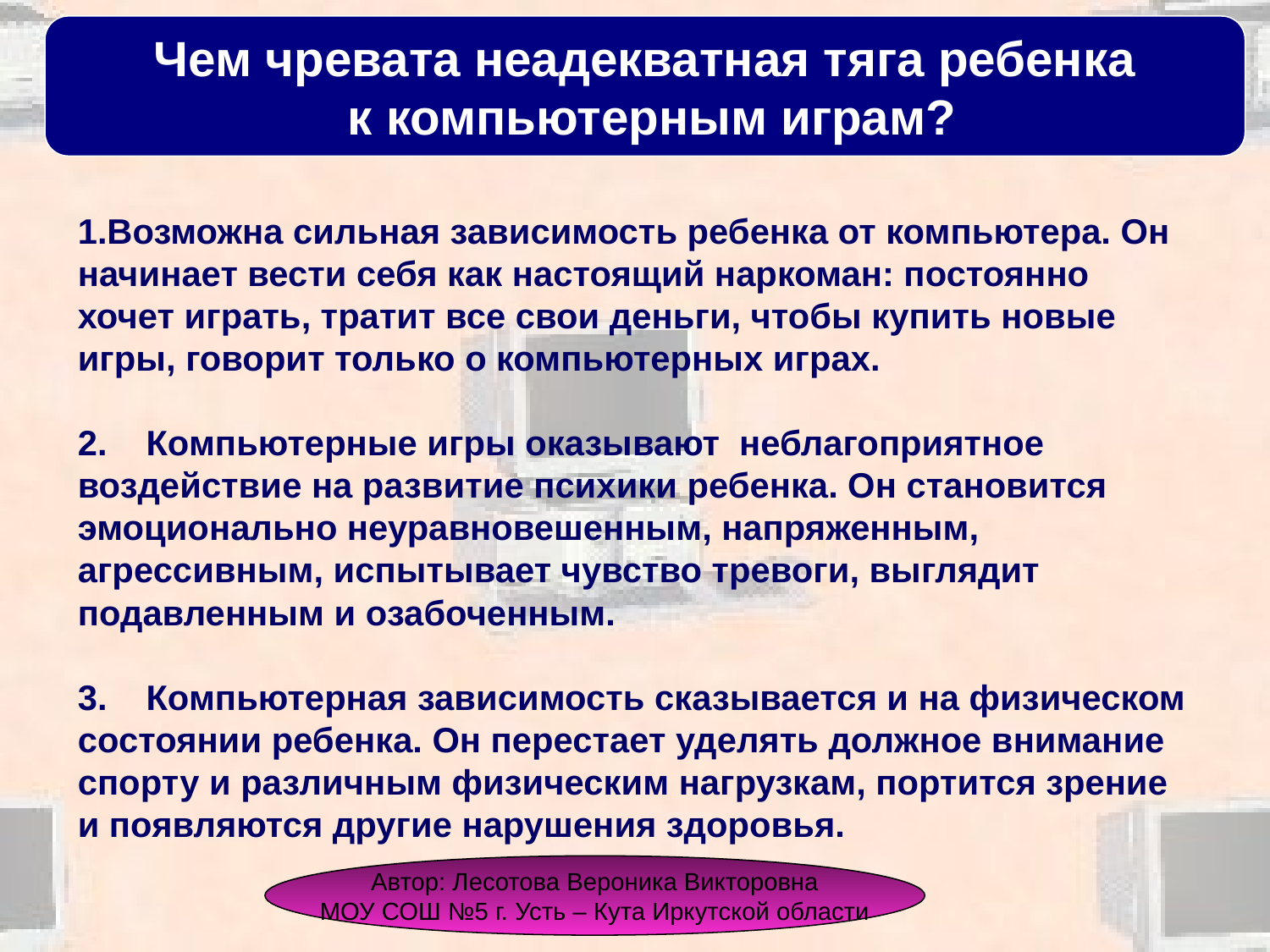

Чем чревата неадекватная тяга ребенка
 к компьютерным играм?

Возможна сильная зависимость ребенка от компьютера. Он начинает вести себя как настоящий наркоман: постоянно хочет играть, тратит все свои деньги, чтобы купить новые игры, говорит только о компьютерных играх.

2.    Компьютерные игры оказывают  неблагоприятное воздействие на развитие психики ребенка. Он становится эмоционально неуравновешенным, напряженным, агрессивным, испытывает чувство тревоги, выглядит подавленным и озабоченным.

3.    Компьютерная зависимость сказывается и на физическом состоянии ребенка. Он перестает уделять должное внимание спорту и различным физическим нагрузкам, портится зрение и появляются другие нарушения здоровья.
Автор: Лесотова Вероника Викторовна
МОУ СОШ №5 г. Усть – Кута Иркутской области